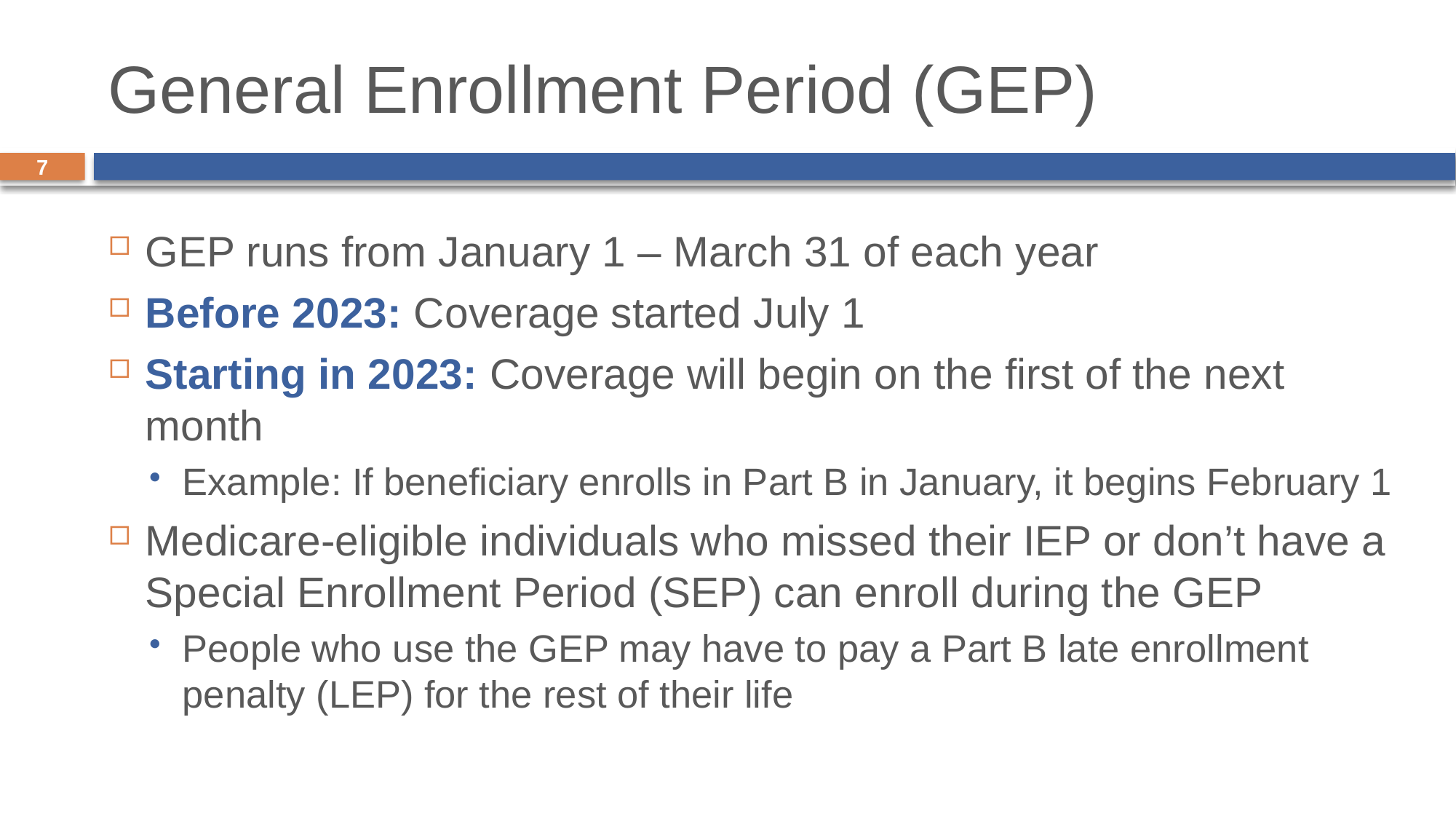

# General Enrollment Period (GEP)
7
GEP runs from January 1 – March 31 of each year
Before 2023: Coverage started July 1
Starting in 2023: Coverage will begin on the first of the next month
Example: If beneficiary enrolls in Part B in January, it begins February 1
Medicare-eligible individuals who missed their IEP or don’t have a Special Enrollment Period (SEP) can enroll during the GEP
People who use the GEP may have to pay a Part B late enrollment penalty (LEP) for the rest of their life